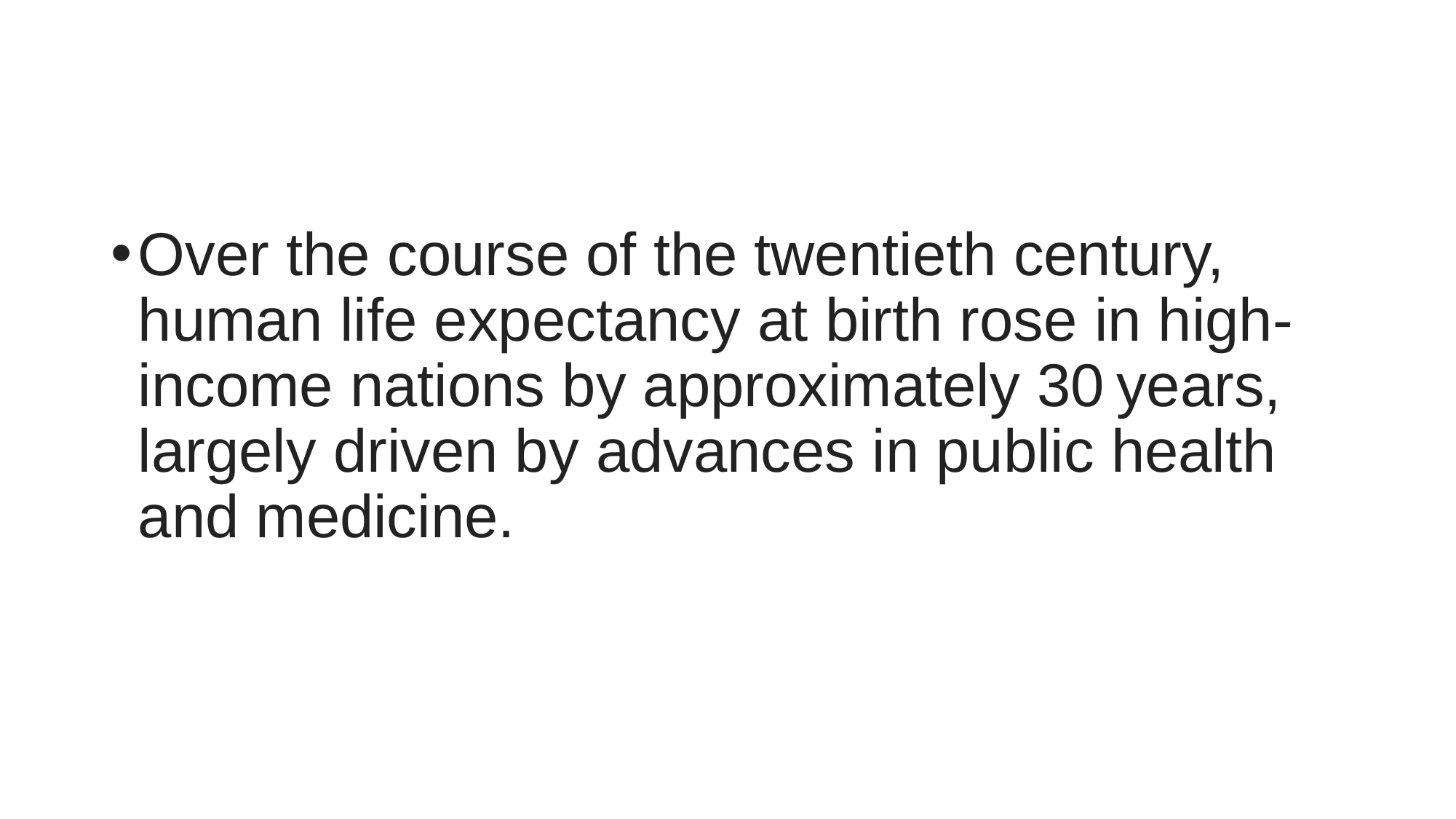

#
Over the course of the twentieth century, human life expectancy at birth rose in high-income nations by approximately 30 years, largely driven by advances in public health and medicine.